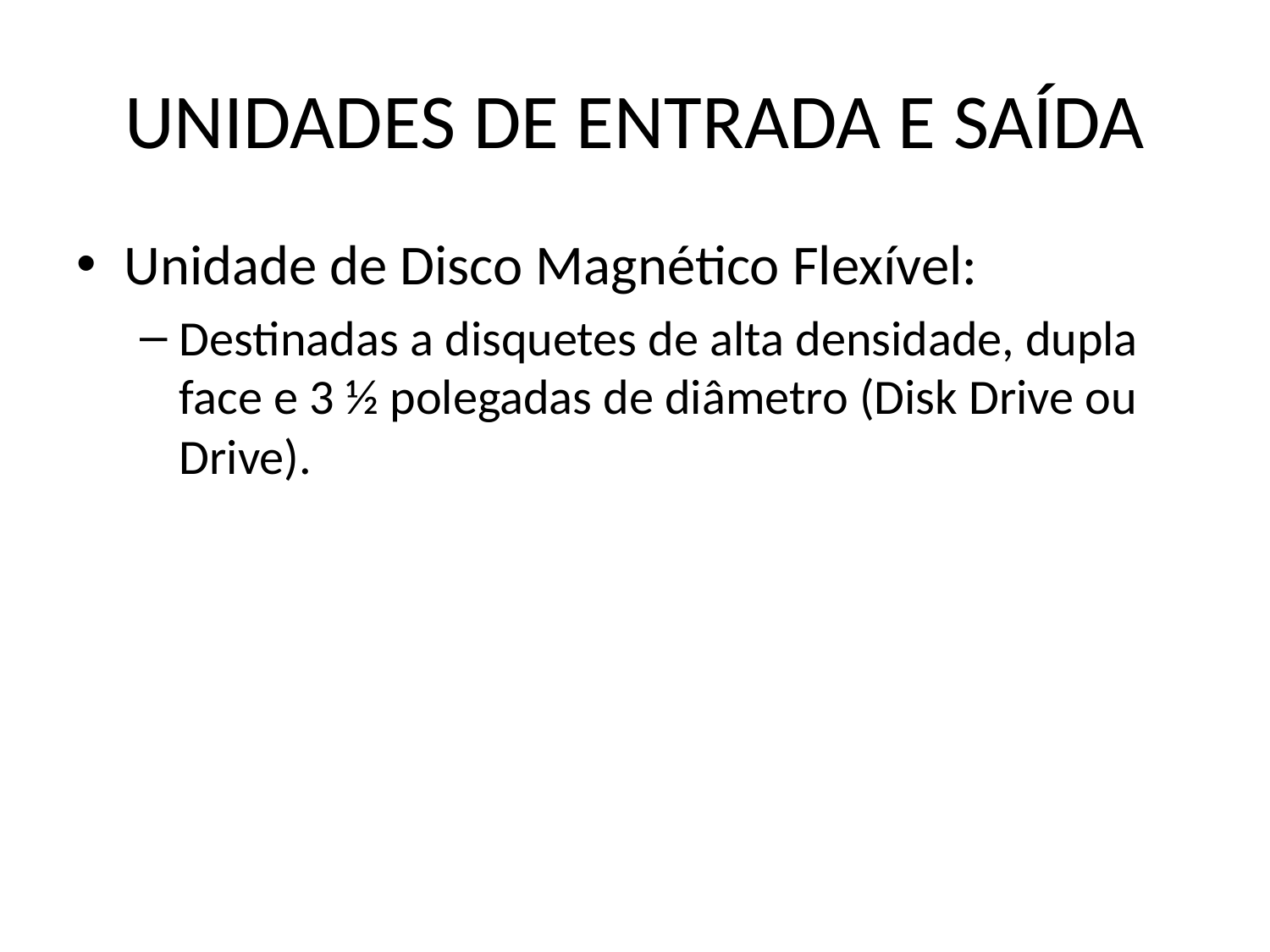

# UNIDADES DE ENTRADA E SAÍDA
Unidade de Disco Magnético Flexível:
Destinadas a disquetes de alta densidade, dupla face e 3 ½ polegadas de diâmetro (Disk Drive ou Drive).